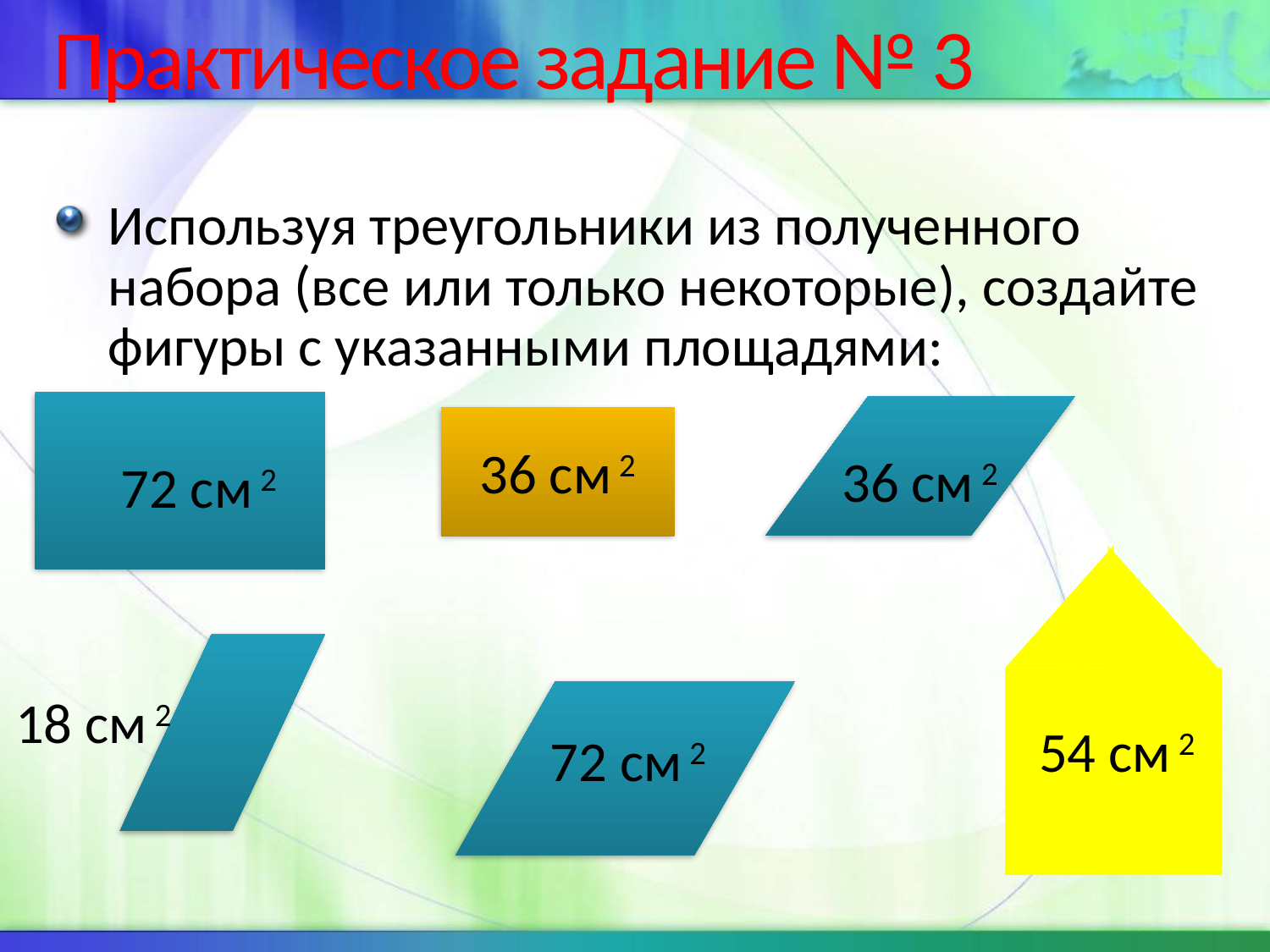

# Практическое задание № 3
Используя треугольники из полученного набора (все или только некоторые), создайте фигуры с указанными площадями:

36 см 2
36 см 2
72 см 2

18 см 2
54 см 2
72 см 2